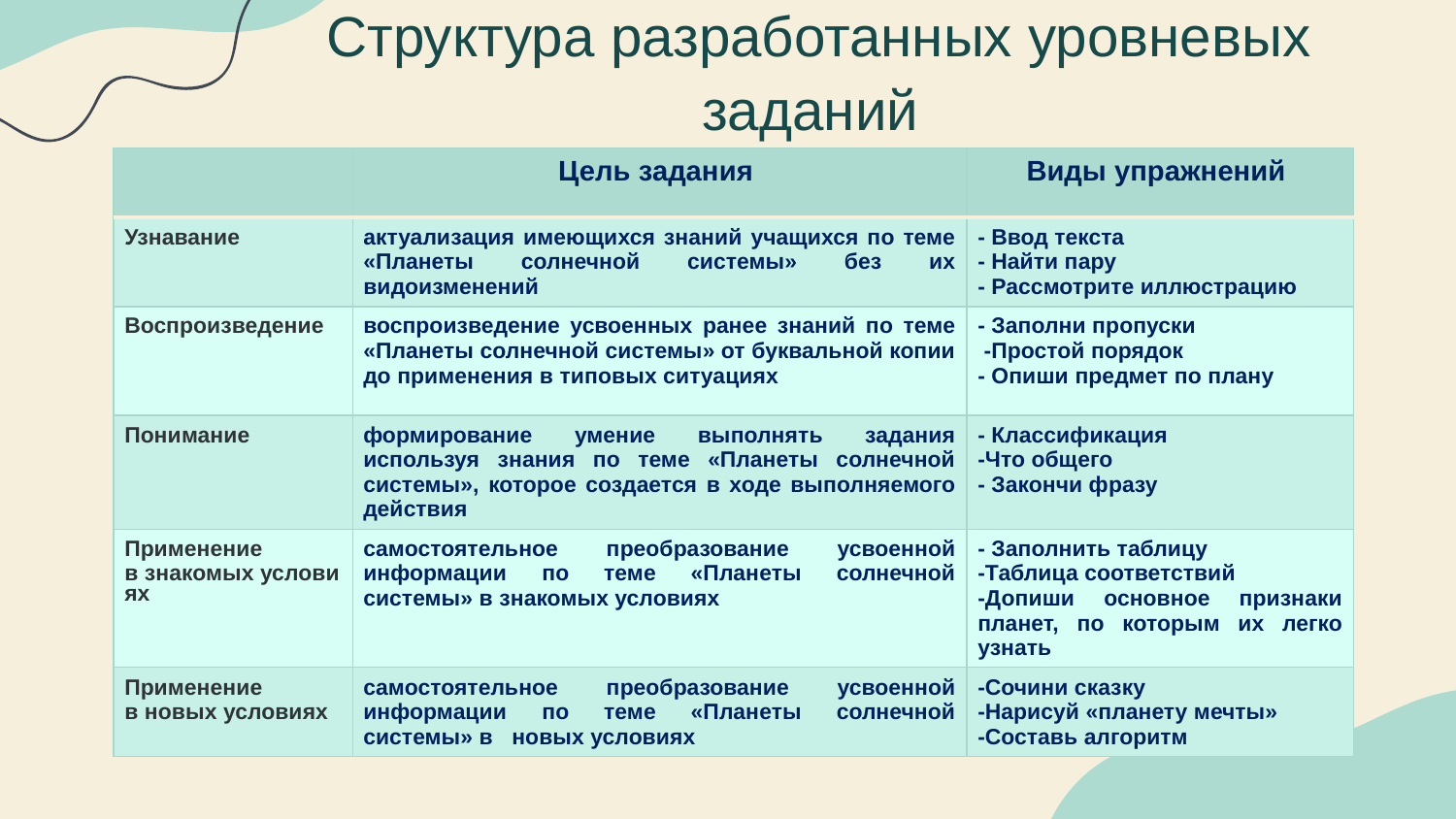

# Структура разработанных уровневых заданий
|  | Цель задания | Виды упражнений |
| --- | --- | --- |
| Узнавание | актуализация имеющихся знаний учащихся по теме «Планеты солнечной системы» без их видоизменений | - Ввод текста - Найти пару - Рассмотрите иллюстрацию |
| Воспроизведение | воспроизведение усвоенных ранее знаний по теме «Планеты солнечной системы» от буквальной копии до применения в типовых ситуациях | - Заполни пропуски -Простой порядок - Опиши предмет по плану |
| Понимание | формирование умение выполнять задания используя знания по теме «Планеты солнечной системы», которое создается в ходе выполняемого действия | - Классификация -Что общего - Закончи фразу |
| Применение в знакомых условиях | самостоятельное преобразование усвоенной информации по теме «Планеты солнечной системы» в знакомых условиях | - Заполнить таблицу -Таблица соответствий -Допиши основное признаки планет, по которым их легко узнать |
| Применение в новых условиях | самостоятельное преобразование усвоенной информации по теме «Планеты солнечной системы» в новых условиях | -Сочини сказку -Нарисуй «планету мечты» -Составь алгоритм |